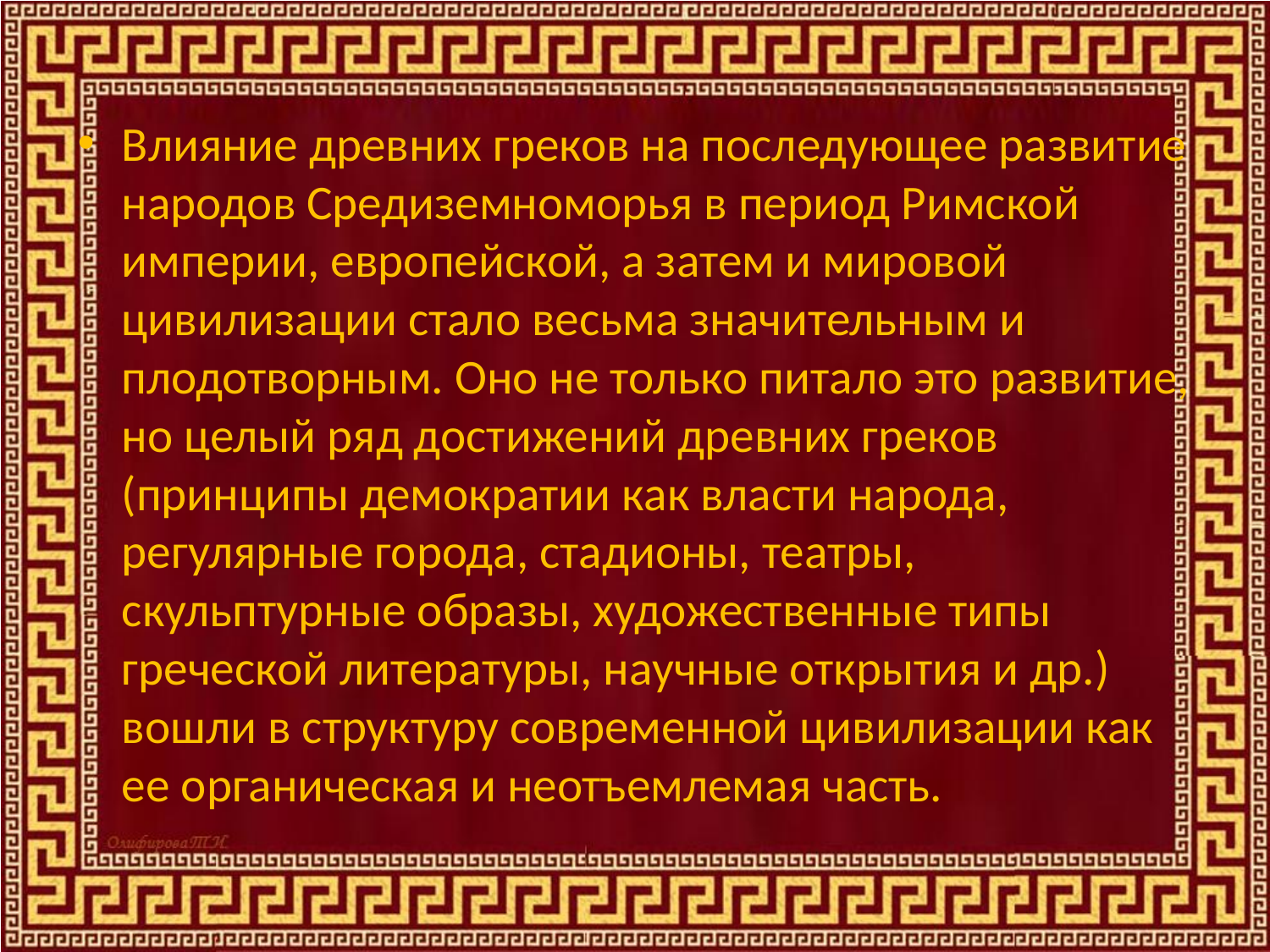

Влияние древних греков на последующее развитие народов Средиземноморья в период Римской империи, европейской, а затем и мировой цивилизации стало весьма значительным и плодотворным. Оно не только питало это развитие, но целый ряд достижений древних греков (принципы демократии как власти народа, регулярные города, стадионы, театры, скульптурные образы, художественные типы греческой литературы, научные открытия и др.) вошли в структуру современной цивилизации как ее органическая и неотъемлемая часть.